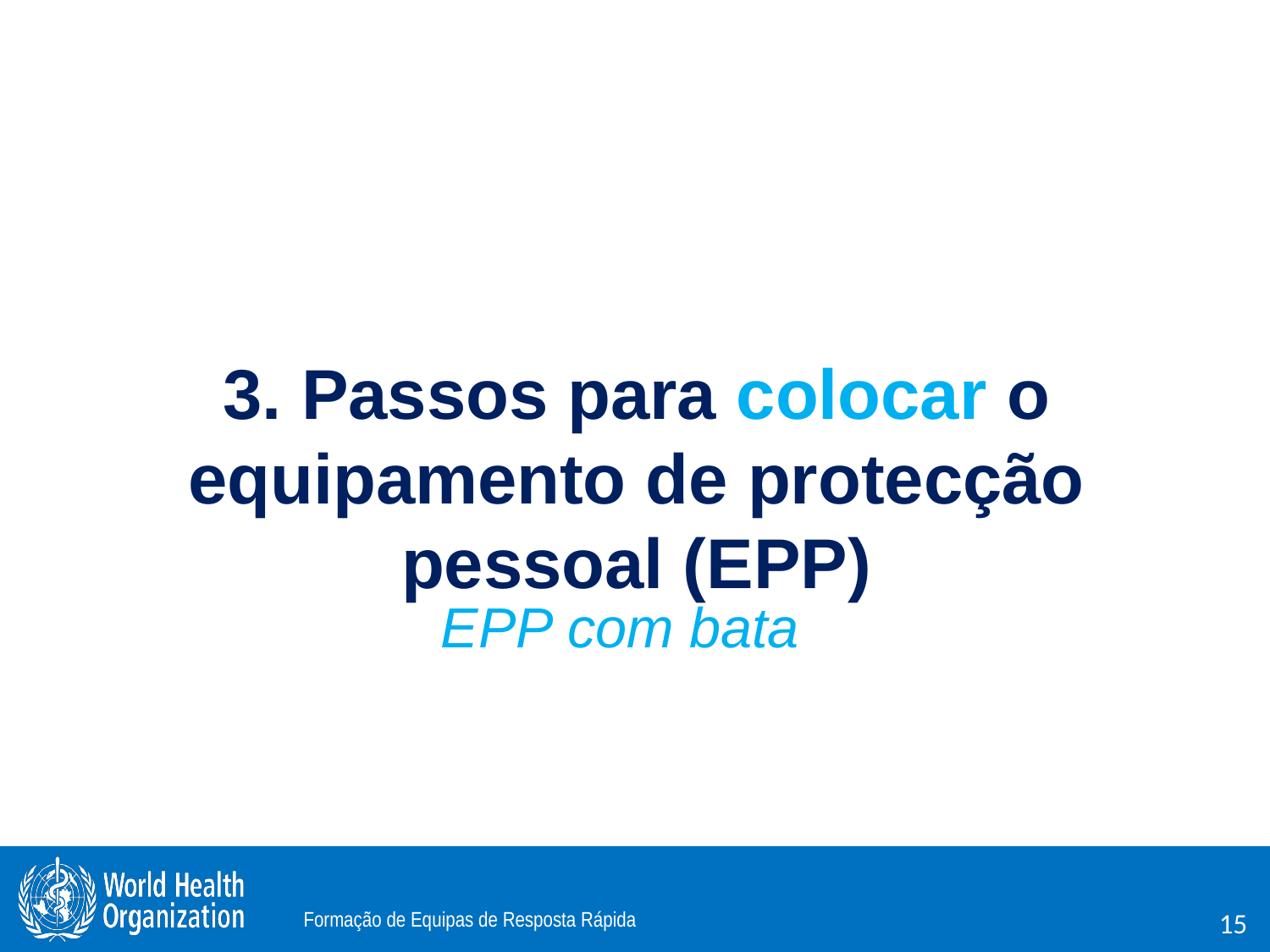

# 3. Passos para colocar o equipamento de protecção pessoal (EPP)
EPP com bata